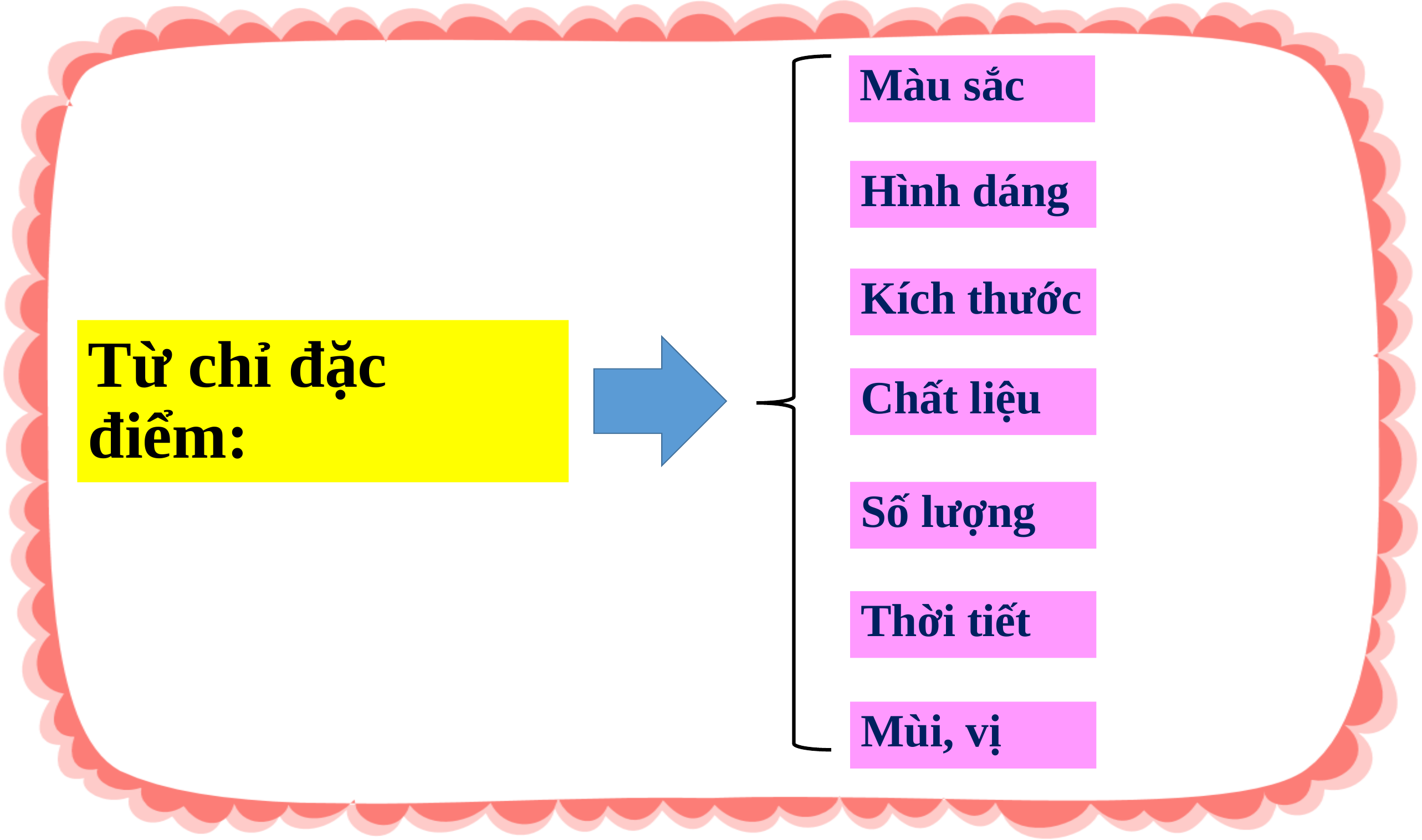

Màu sắc

Hình dáng
Kích thước
# Từ chỉ đặc điểm:

Chất liệu
Số lượng
Thời tiết
Mùi, vị